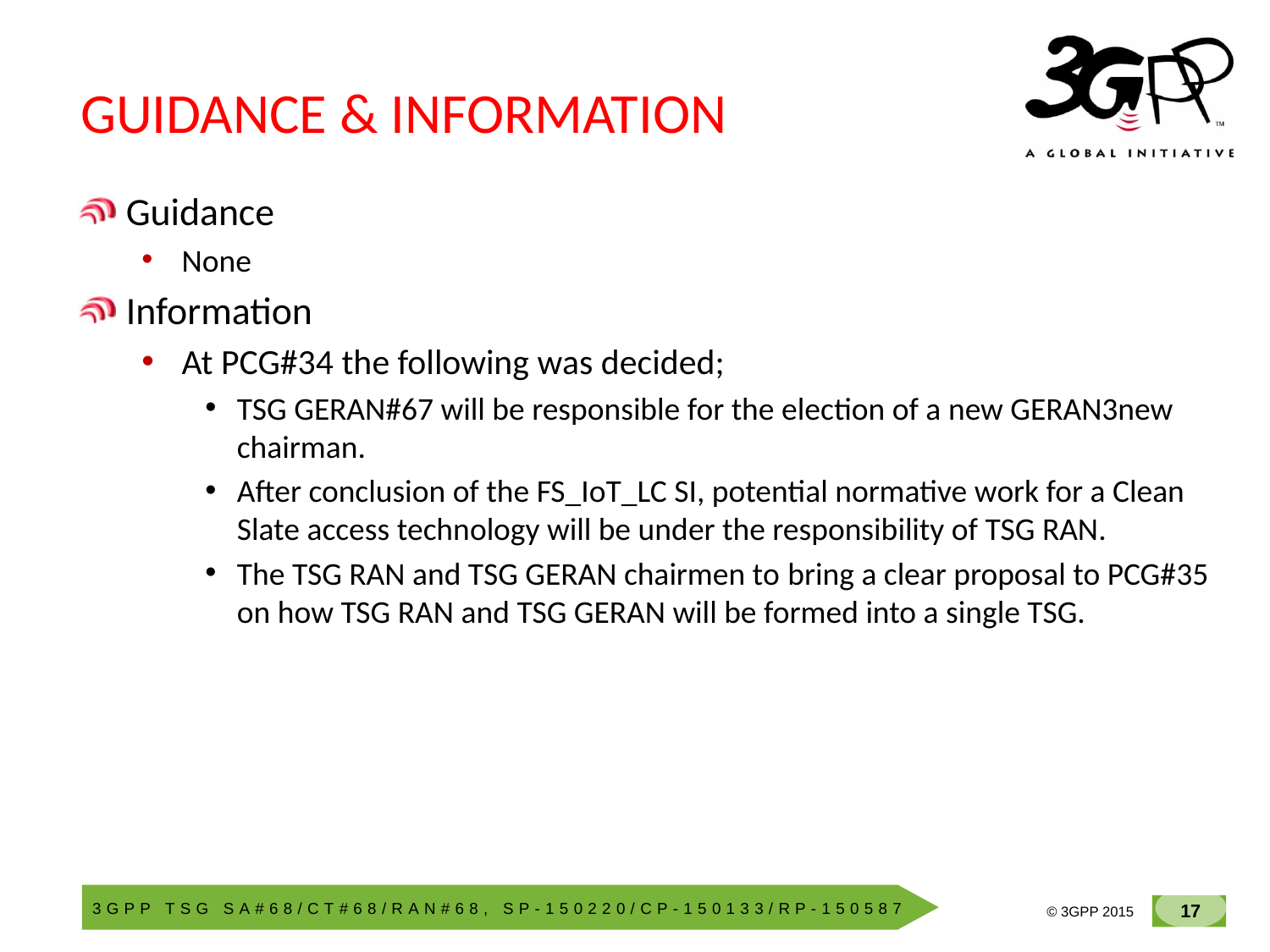

# GUIDANCE & INFORMATION
Guidance
None
Information
At PCG#34 the following was decided;
TSG GERAN#67 will be responsible for the election of a new GERAN3new chairman.
After conclusion of the FS_IoT_LC SI, potential normative work for a Clean Slate access technology will be under the responsibility of TSG RAN.
The TSG RAN and TSG GERAN chairmen to bring a clear proposal to PCG#35 on how TSG RAN and TSG GERAN will be formed into a single TSG.